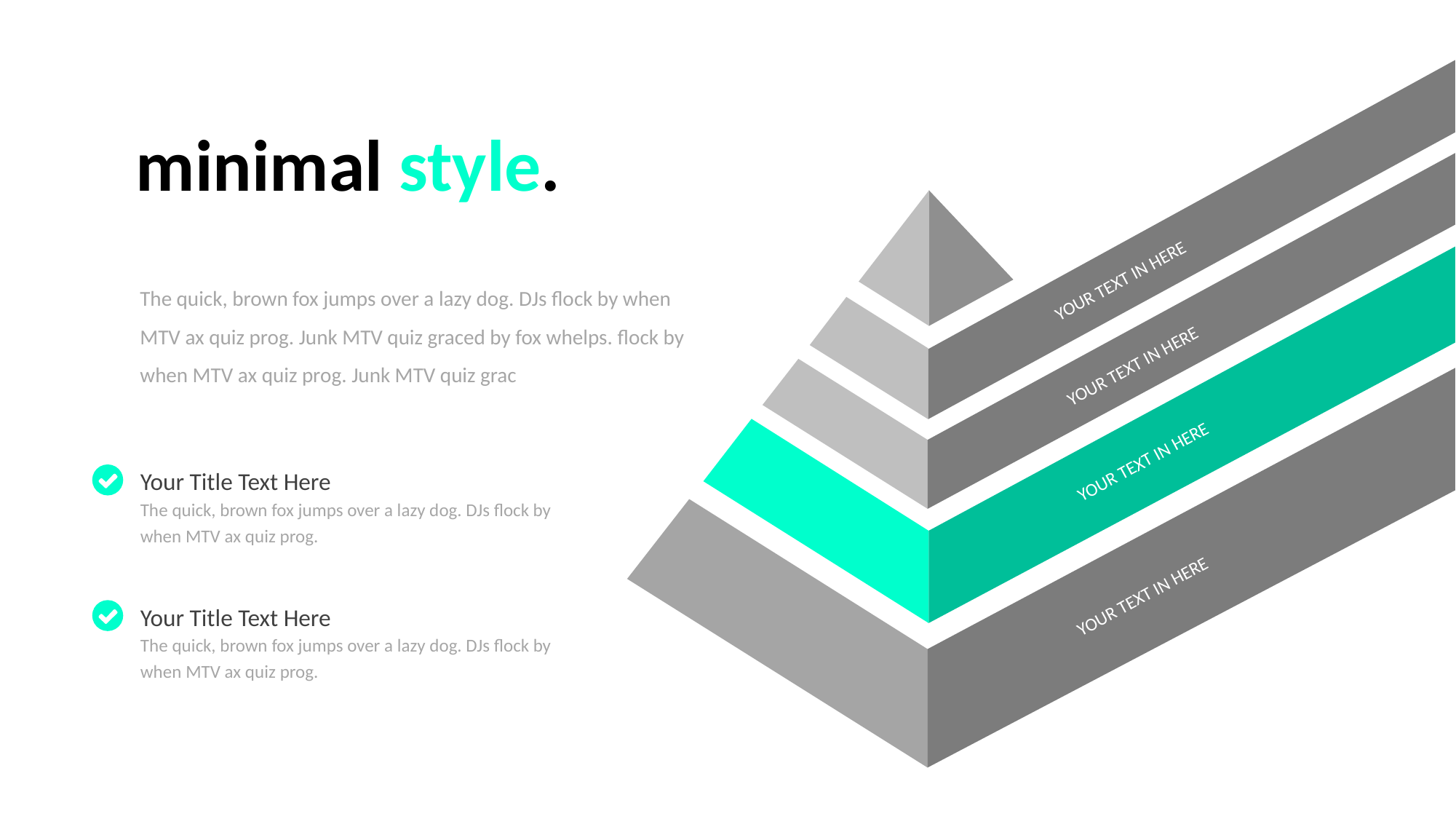

YOUR TEXT IN HERE
YOUR TEXT IN HERE
YOUR TEXT IN HERE
YOUR TEXT IN HERE
minimal style.
The quick, brown fox jumps over a lazy dog. DJs flock by when MTV ax quiz prog. Junk MTV quiz graced by fox whelps. flock by when MTV ax quiz prog. Junk MTV quiz grac
Your Title Text Here
The quick, brown fox jumps over a lazy dog. DJs flock by when MTV ax quiz prog.

Your Title Text Here
The quick, brown fox jumps over a lazy dog. DJs flock by when MTV ax quiz prog.